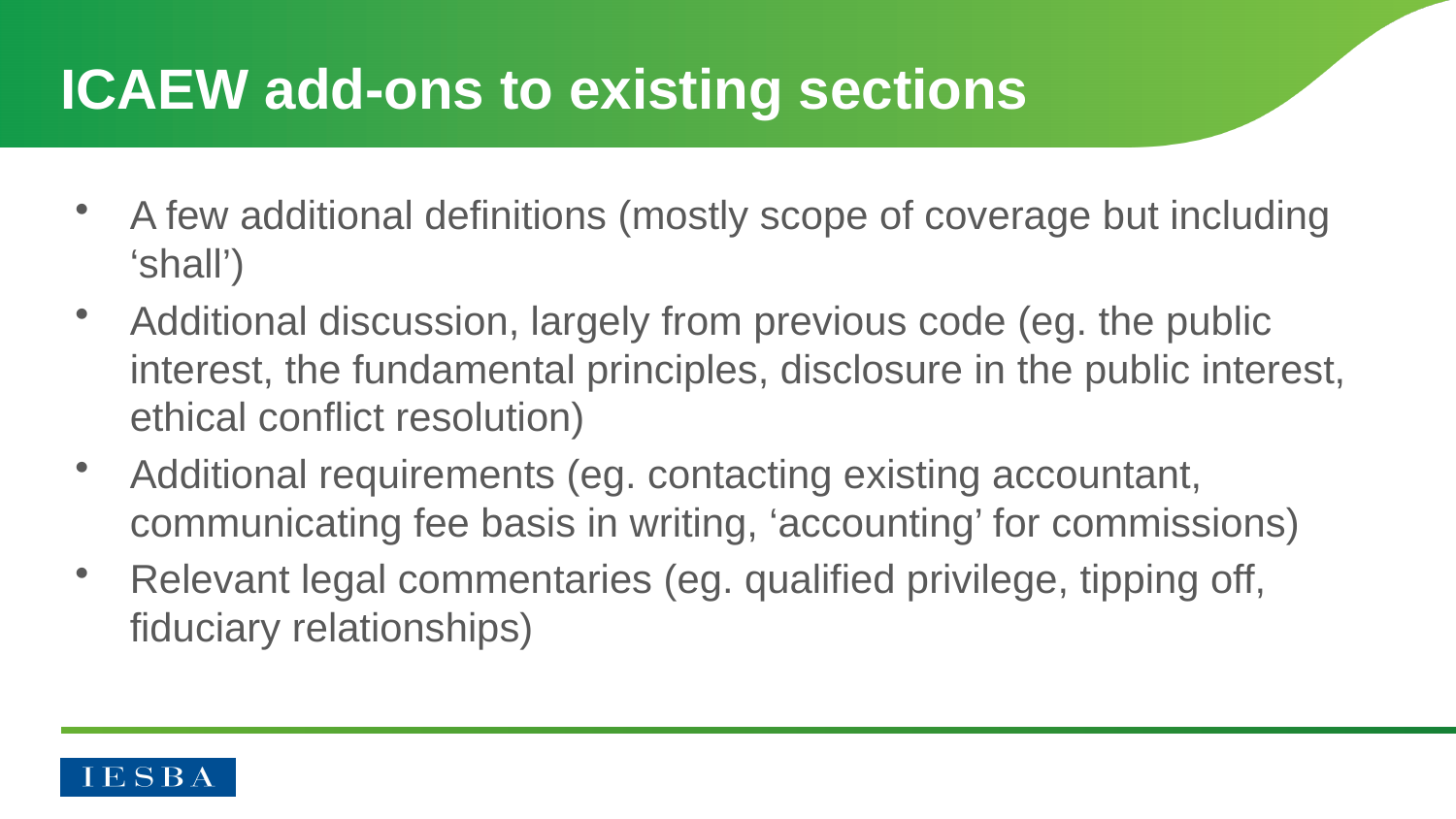

# ICAEW add-ons to existing sections
A few additional definitions (mostly scope of coverage but including ‘shall’)
Additional discussion, largely from previous code (eg. the public interest, the fundamental principles, disclosure in the public interest, ethical conflict resolution)
Additional requirements (eg. contacting existing accountant, communicating fee basis in writing, ‘accounting’ for commissions)
Relevant legal commentaries (eg. qualified privilege, tipping off, fiduciary relationships)